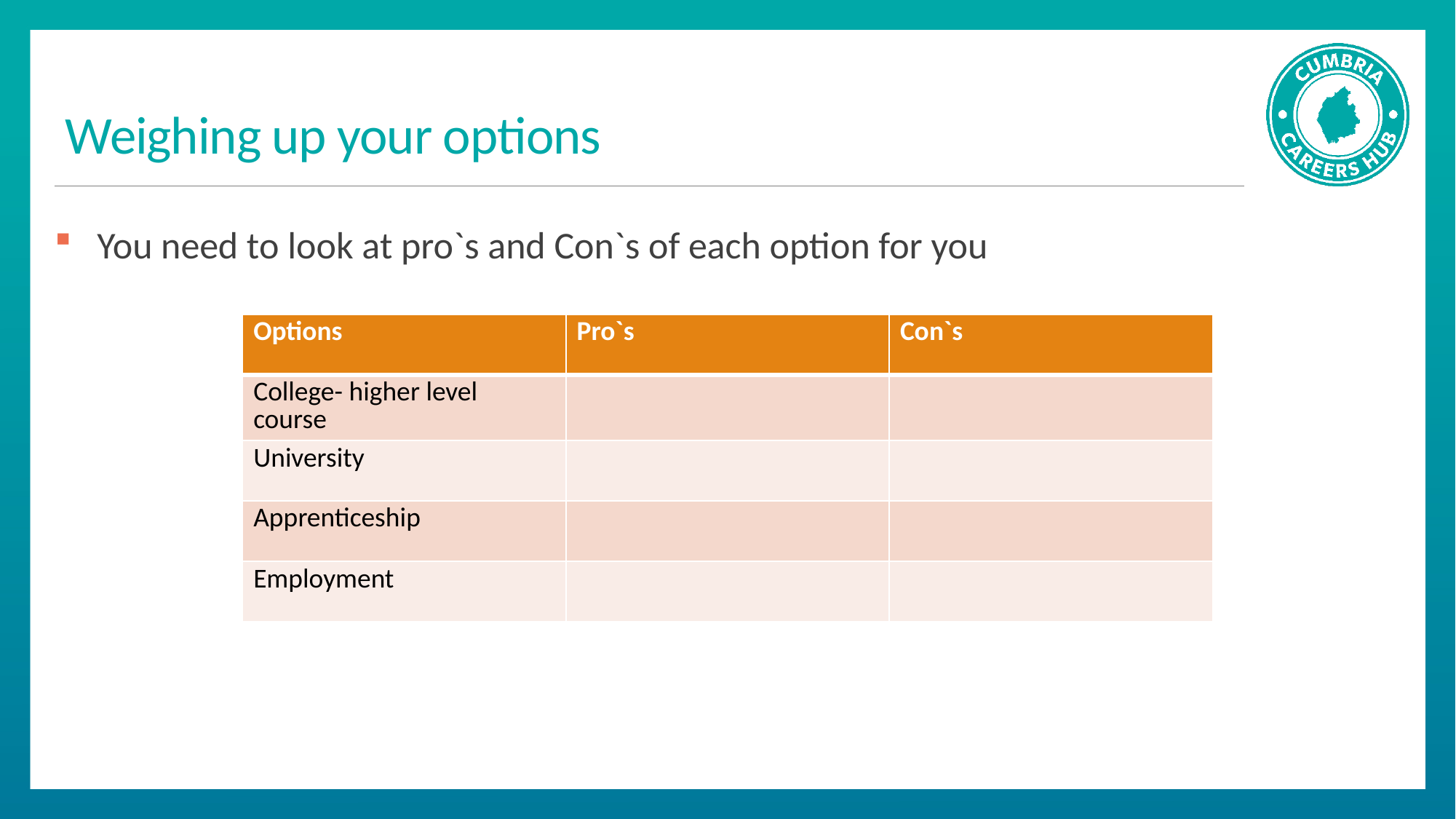

# Weighing up your options
You need to look at pro`s and Con`s of each option for you

| Options | Pro`s | Con`s |
| --- | --- | --- |
| College- higher level course |  |  |
| University |  |  |
| Apprenticeship |  |  |
| Employment |  |  |